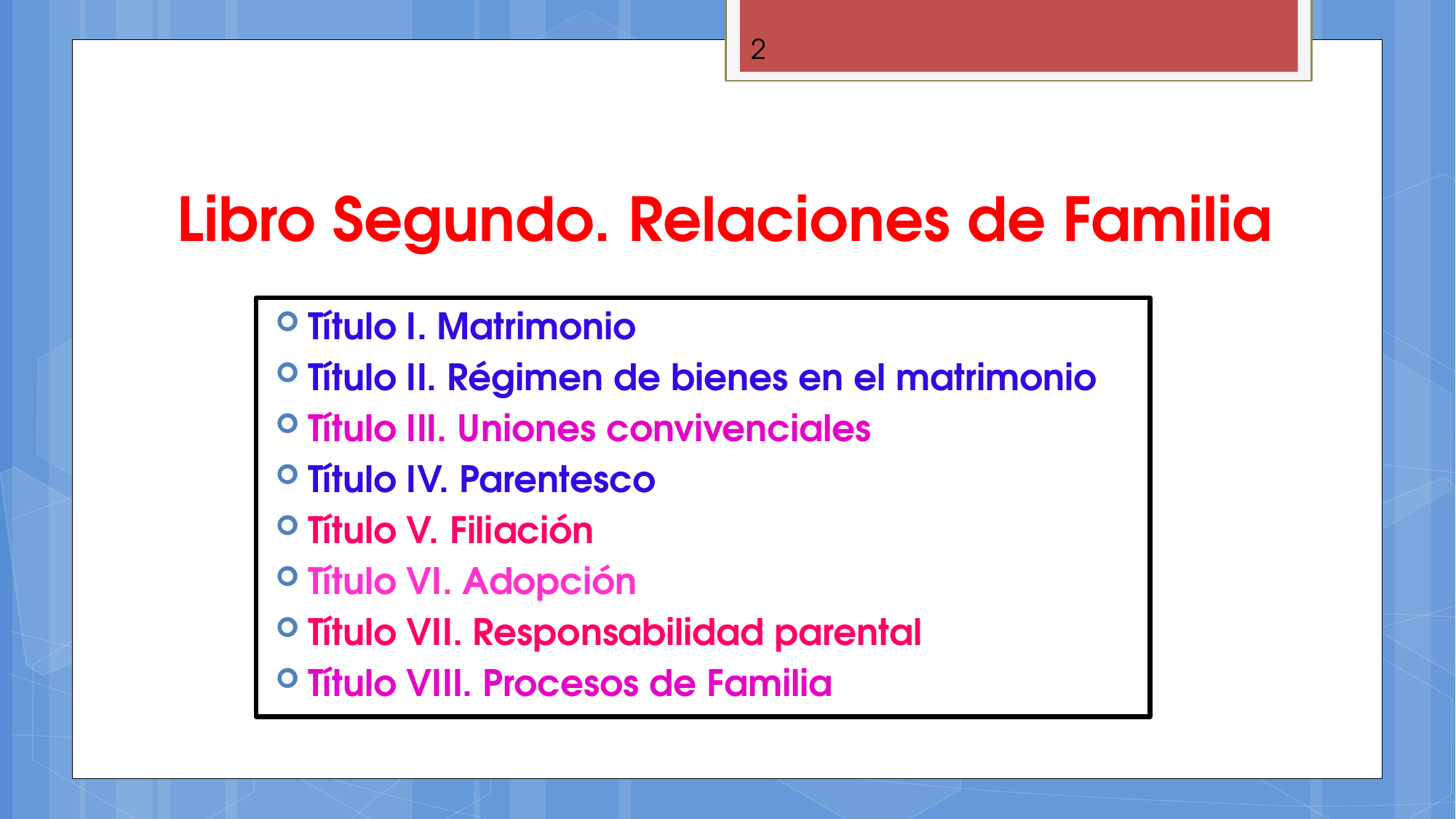

2
# Libro Segundo. Relaciones de Familia
Título I. Matrimonio
Título II. Régimen de bienes en el matrimonio
Título III. Uniones convivenciales
Título IV. Parentesco
Título V. Filiación
Título VI. Adopción
Título VII. Responsabilidad parental
Título VIII. Procesos de Familia